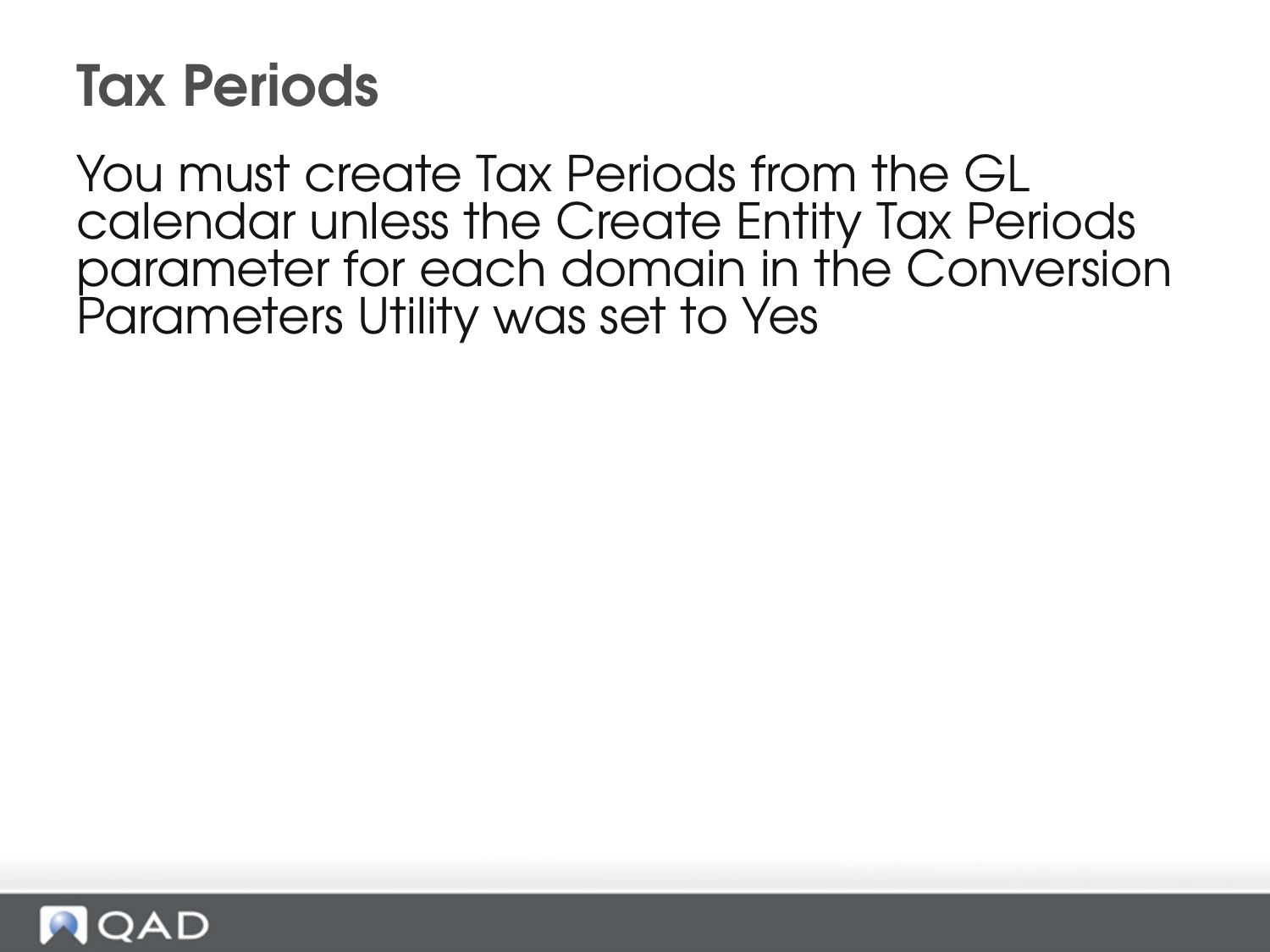

# Tax Periods

You must create Tax Periods from the GL calendar unless the Create Entity Tax Periods parameter for each domain in the Conversion Parameters Utility was set to Yes